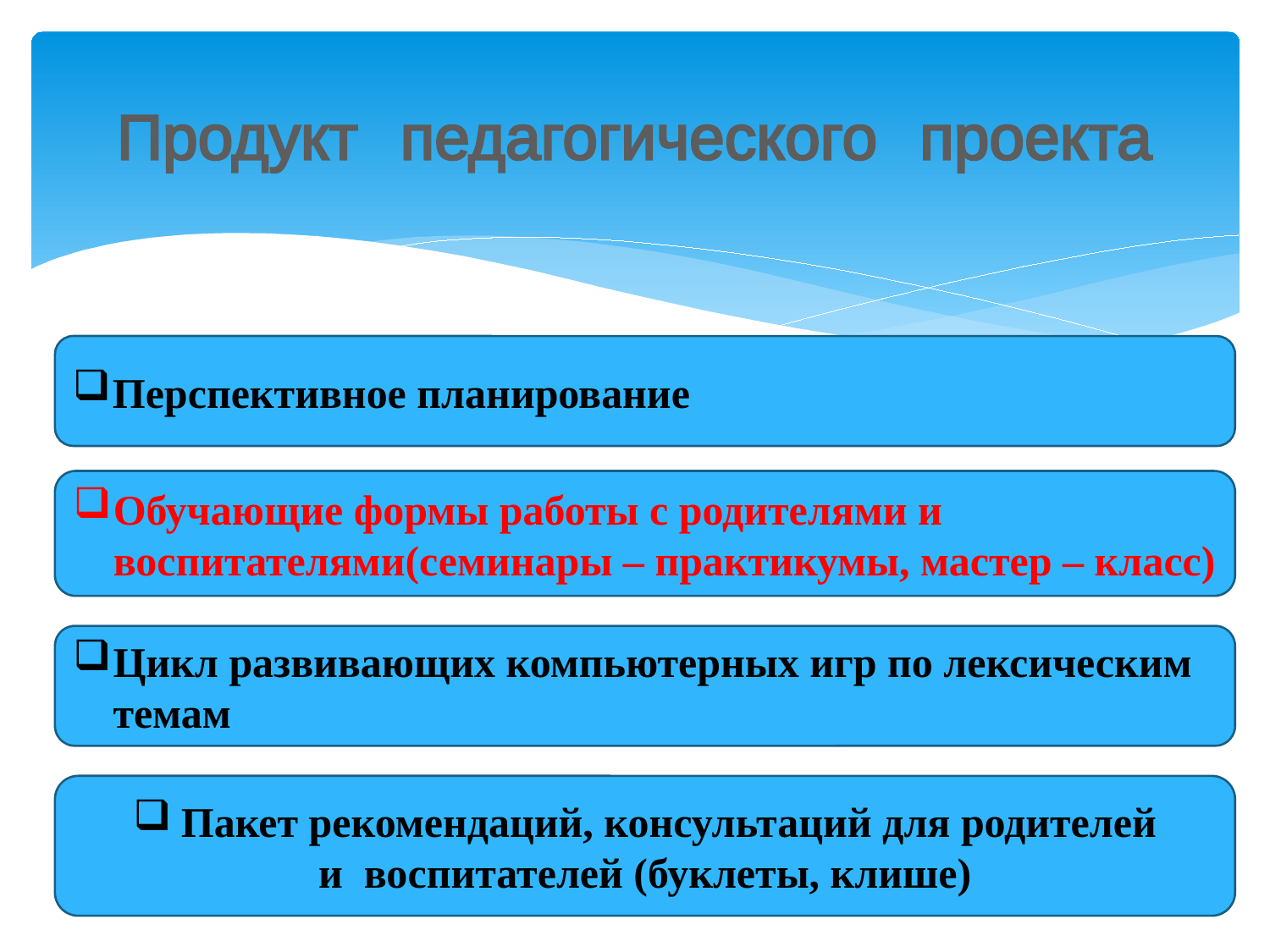

# Продукт  педагогического  проекта
Перспективное планирование
Обучающие формы работы с родителями и воспитателями(семинары – практикумы, мастер – класс)
Цикл развивающих компьютерных игр по лексическим темам
Пакет рекомендаций, консультаций для родителей
и  воспитателей (буклеты, клише)